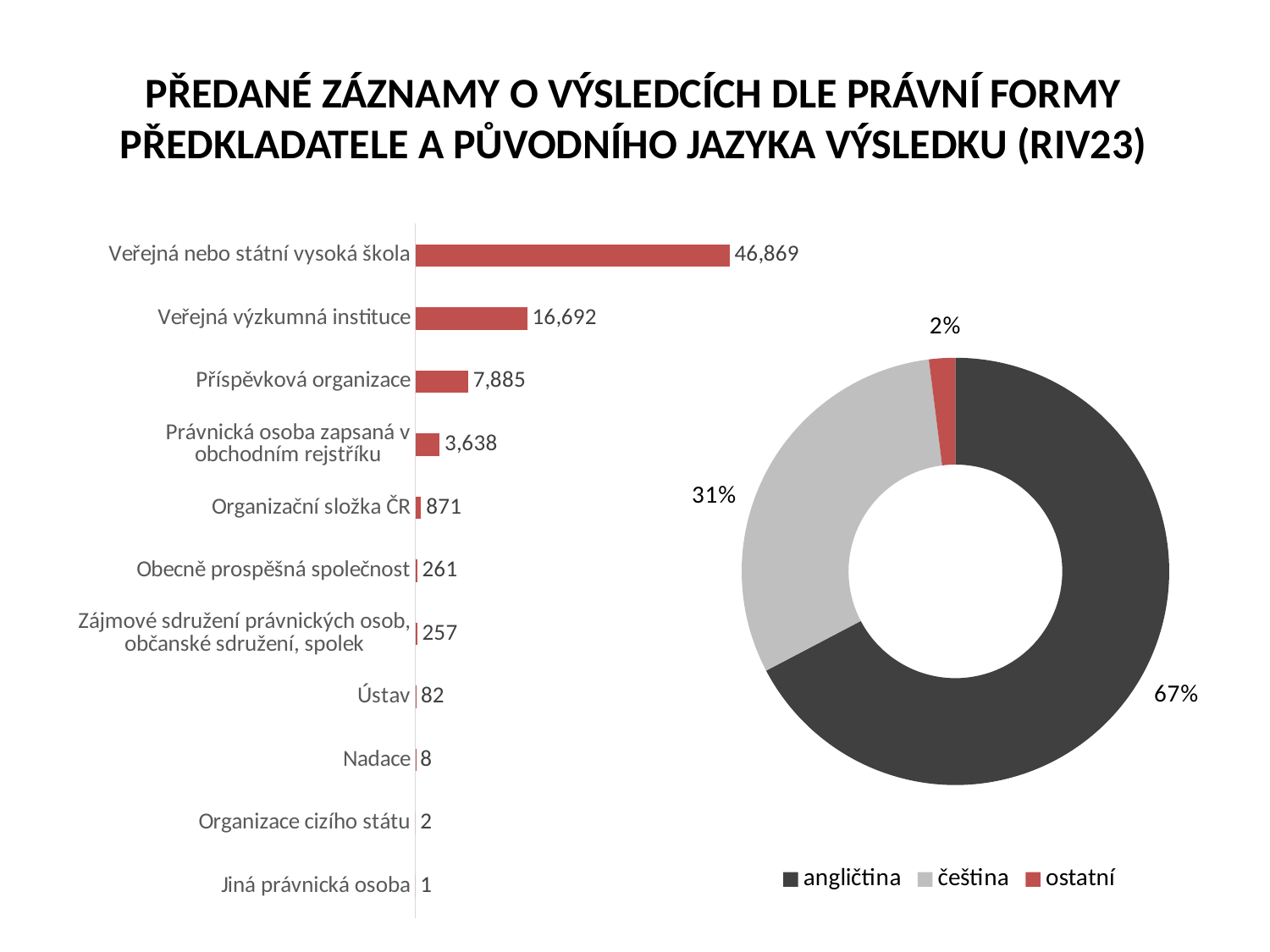

PŘEDANÉ ZÁZNAMY O VÝSLEDCÍCH DLE PRÁVNÍ FORMY PŘEDKLADATELE A PŮVODNÍHO JAZYKA VÝSLEDKU (RIV23)

### Chart

| Category |  |
|---|---|
| Jiná právnická osoba | 1.0 |
| Organizace cizího státu | 2.0 |
| Nadace | 8.0 |
| Ústav | 82.0 |
| Zájmové sdružení právnických osob, občanské sdružení, spolek | 257.0 |
| Obecně prospěšná společnost | 261.0 |
| Organizační složka ČR | 871.0 |
| Právnická osoba zapsaná v obchodním rejstříku | 3638.0 |
| Příspěvková organizace | 7885.0 |
| Veřejná výzkumná instituce | 16692.0 |
| Veřejná nebo státní vysoká škola | 46869.0 |

### Chart

| Category |  |
|---|---|
| angličtina | 0.6730924953634773 |
| čeština | 0.3070161690567615 |
| ostatní | 0.019891335579761252 |